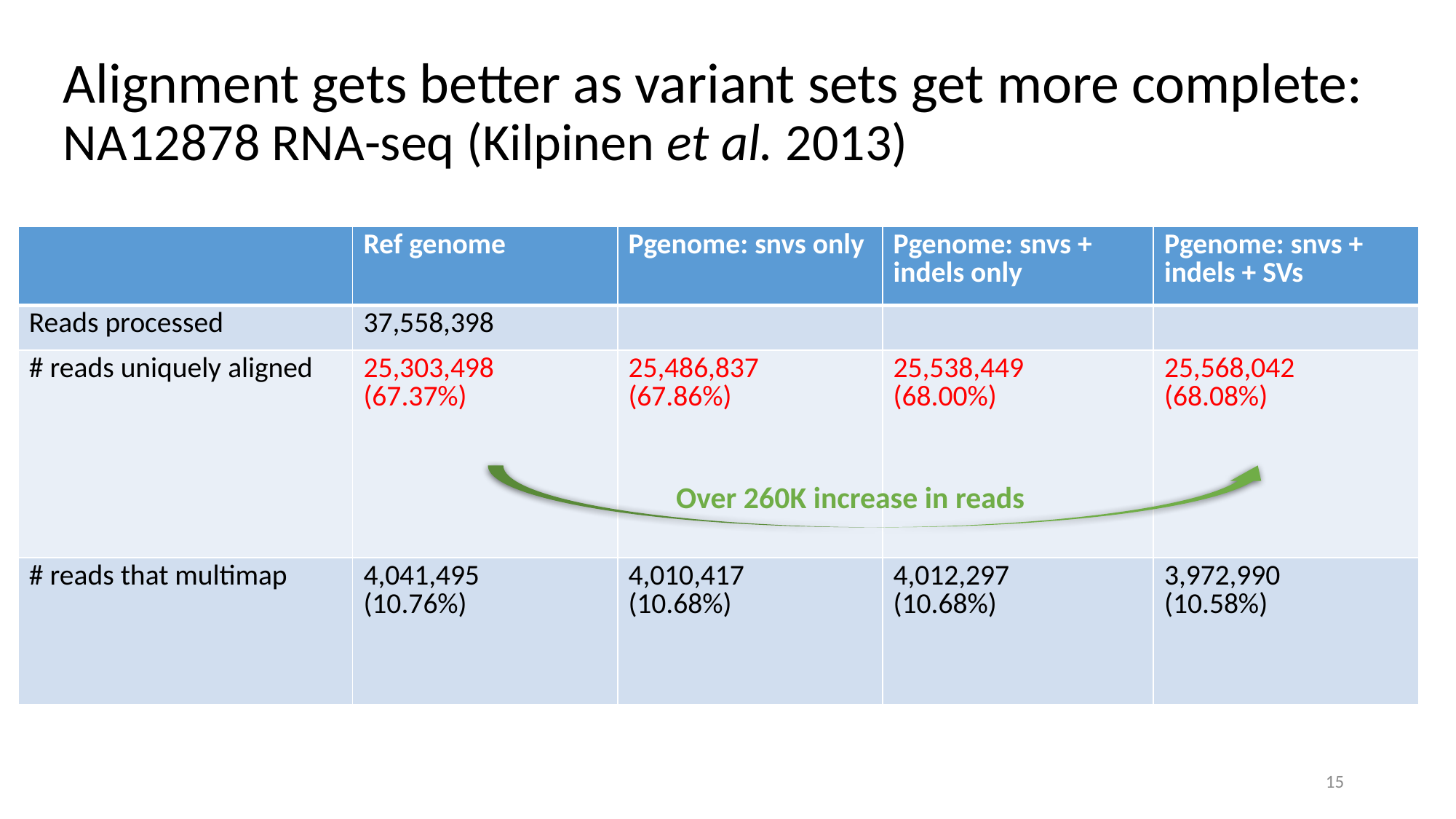

# Alignment gets better as variant sets get more complete: NA12878 RNA-seq (Kilpinen et al. 2013)
|  | Ref genome | Pgenome: snvs only | Pgenome: snvs + indels only | Pgenome: snvs + indels + SVs |
| --- | --- | --- | --- | --- |
| Reads processed | 37,558,398 |  |  |  |
| # reads uniquely aligned | 25,303,498 (67.37%) | 25,486,837 (67.86%) | 25,538,449 (68.00%) | 25,568,042 (68.08%) |
| # reads that multimap | 4,041,495 (10.76%) | 4,010,417 (10.68%) | 4,012,297 (10.68%) | 3,972,990 (10.58%) |

Over 260K increase in reads
15